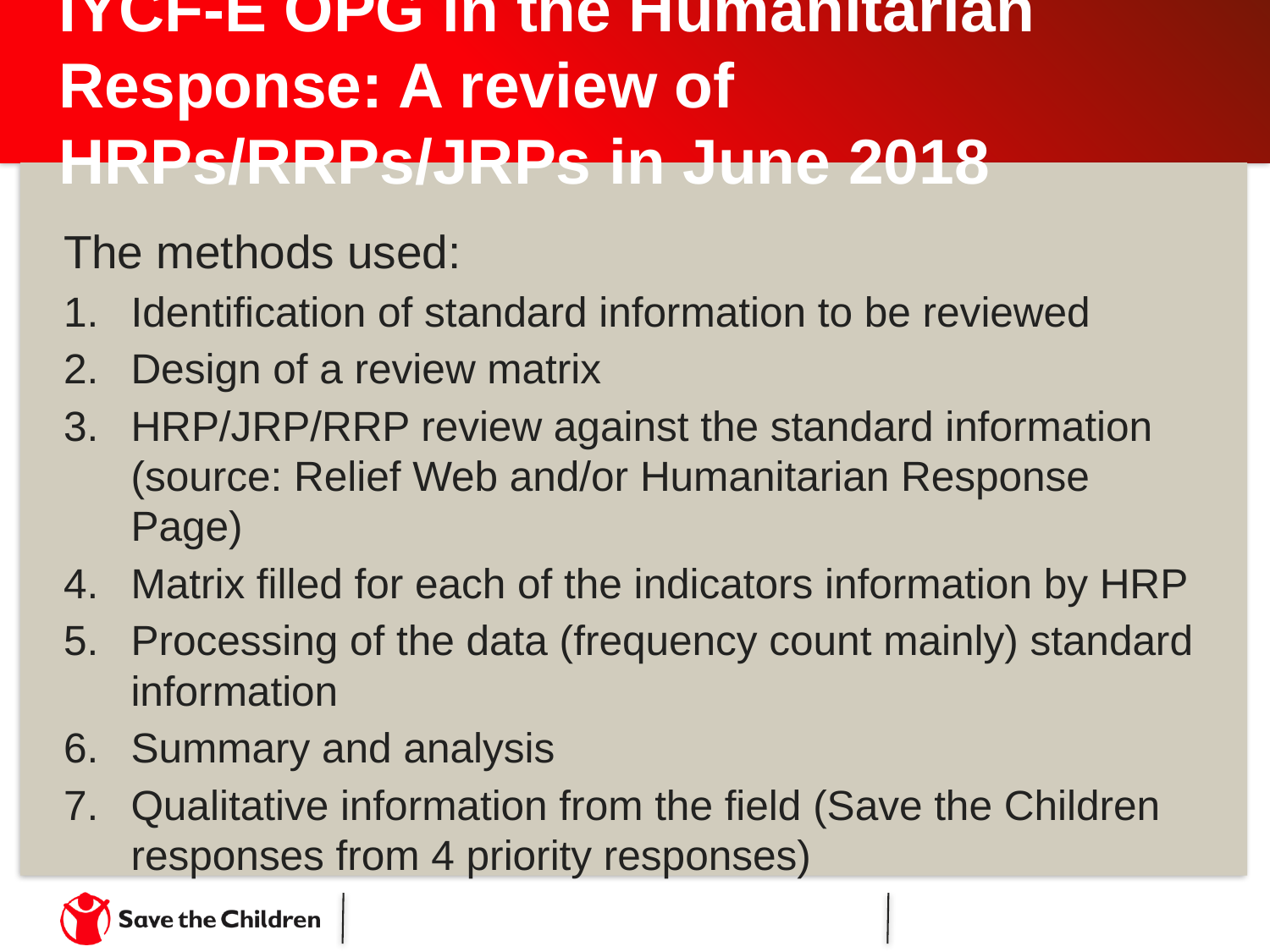

# IYCF-E OPG in the Humanitarian Response: A review of HRPs/RRPs/JRPs in June 2018
The methods used:
Identification of standard information to be reviewed
Design of a review matrix
HRP/JRP/RRP review against the standard information  (source: Relief Web and/or Humanitarian Response Page)
Matrix filled for each of the indicators information by HRP
Processing of the data (frequency count mainly) standard information
Summary and analysis
Qualitative information from the field (Save the Children responses from 4 priority responses)